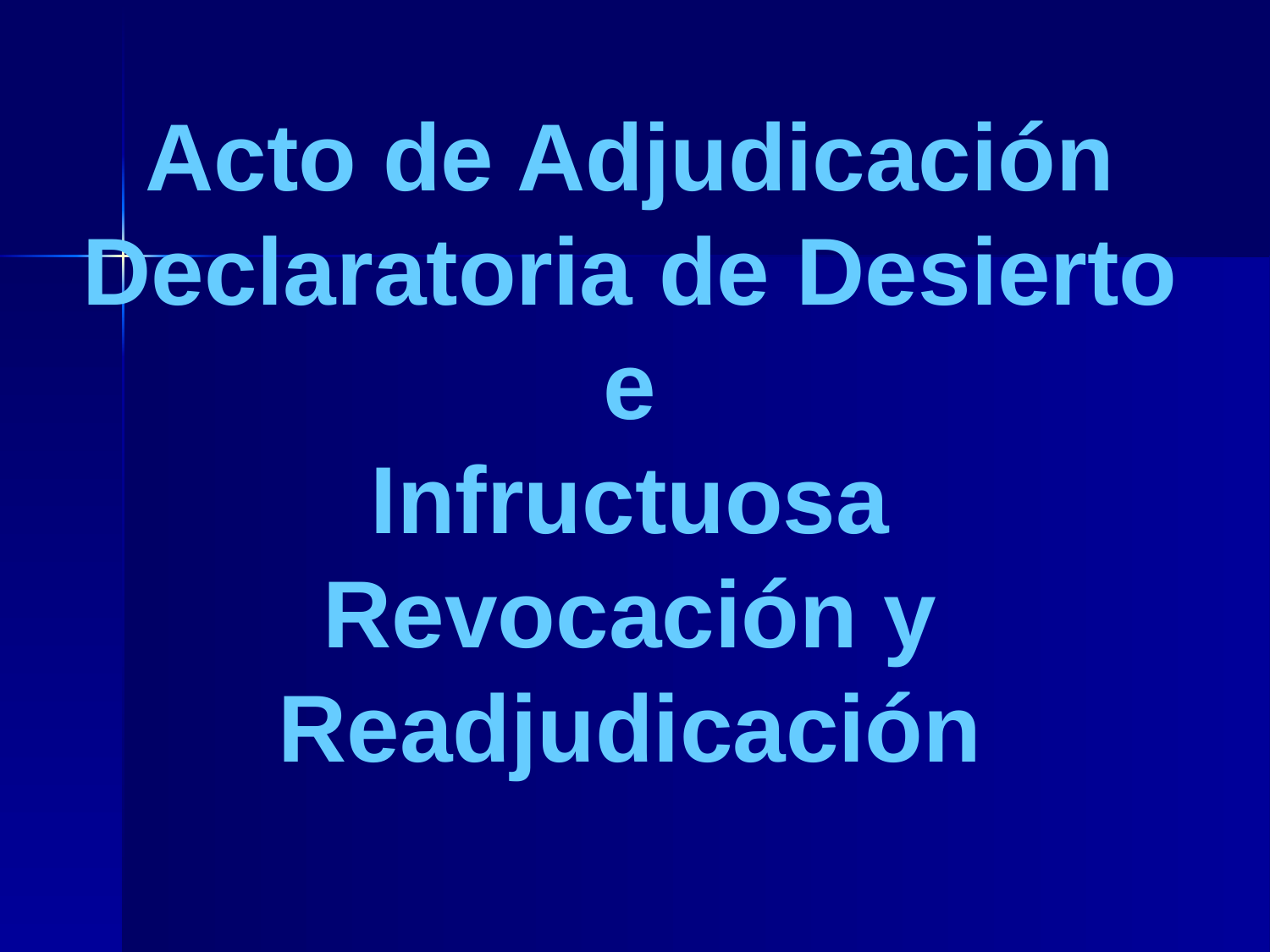

Acto de Adjudicación
Declaratoria de Desierto e
Infructuosa
Revocación y Readjudicación